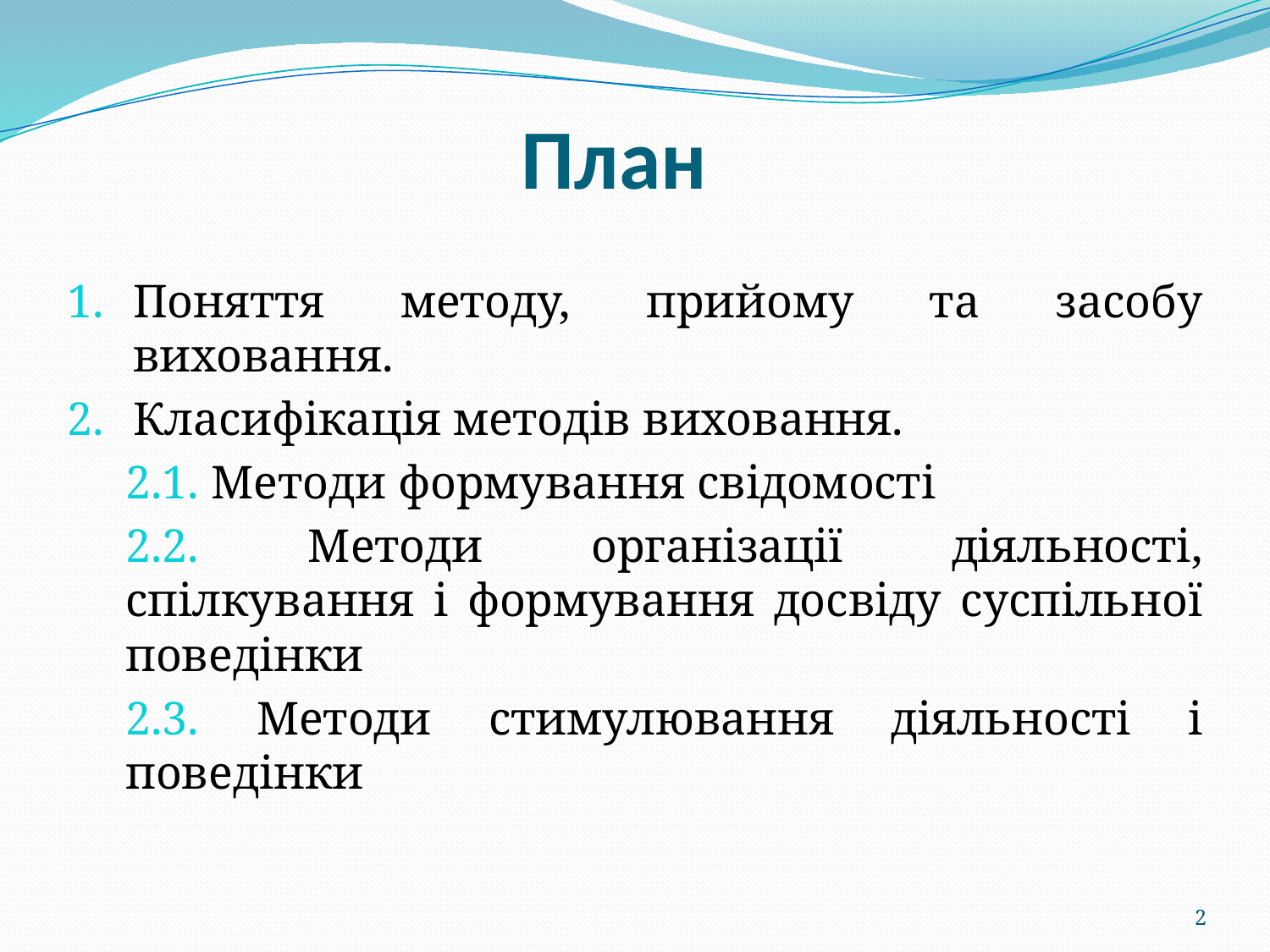

# План
Поняття методу, прийому та засобу виховання.
Класифікація методів виховання.
2.1. Методи формування свідомості
2.2. Методи організації діяльності, спілкування і формування досвіду суспільної поведінки
2.3. Методи стимулювання діяльності і поведінки

2